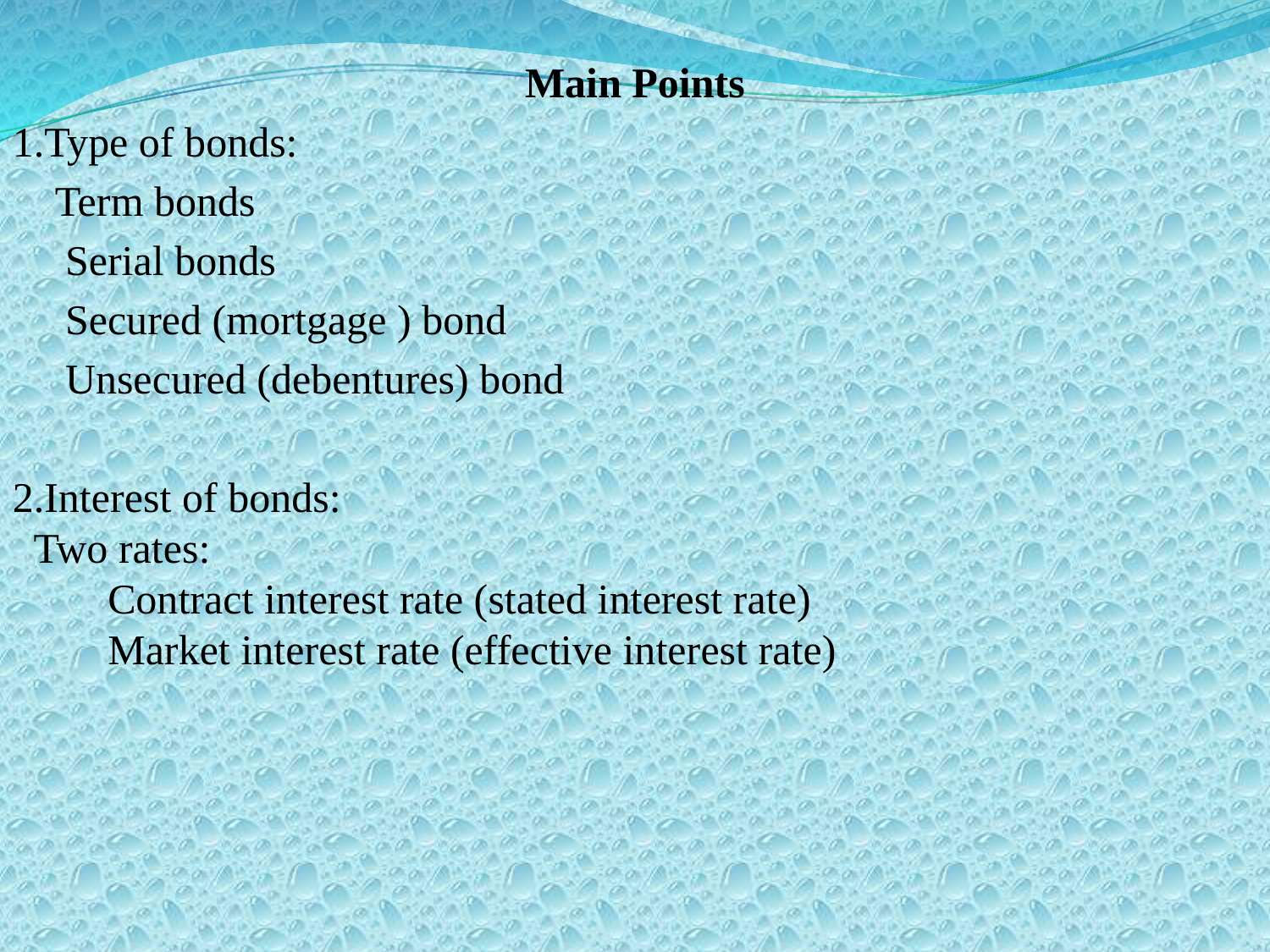

Main Points
1.Type of bonds:
    Term bonds
     Serial bonds
     Secured (mortgage ) bond
     Unsecured (debentures) bond

2.Interest of bonds:
  Two rates:
         Contract interest rate (stated interest rate)
         Market interest rate (effective interest rate)